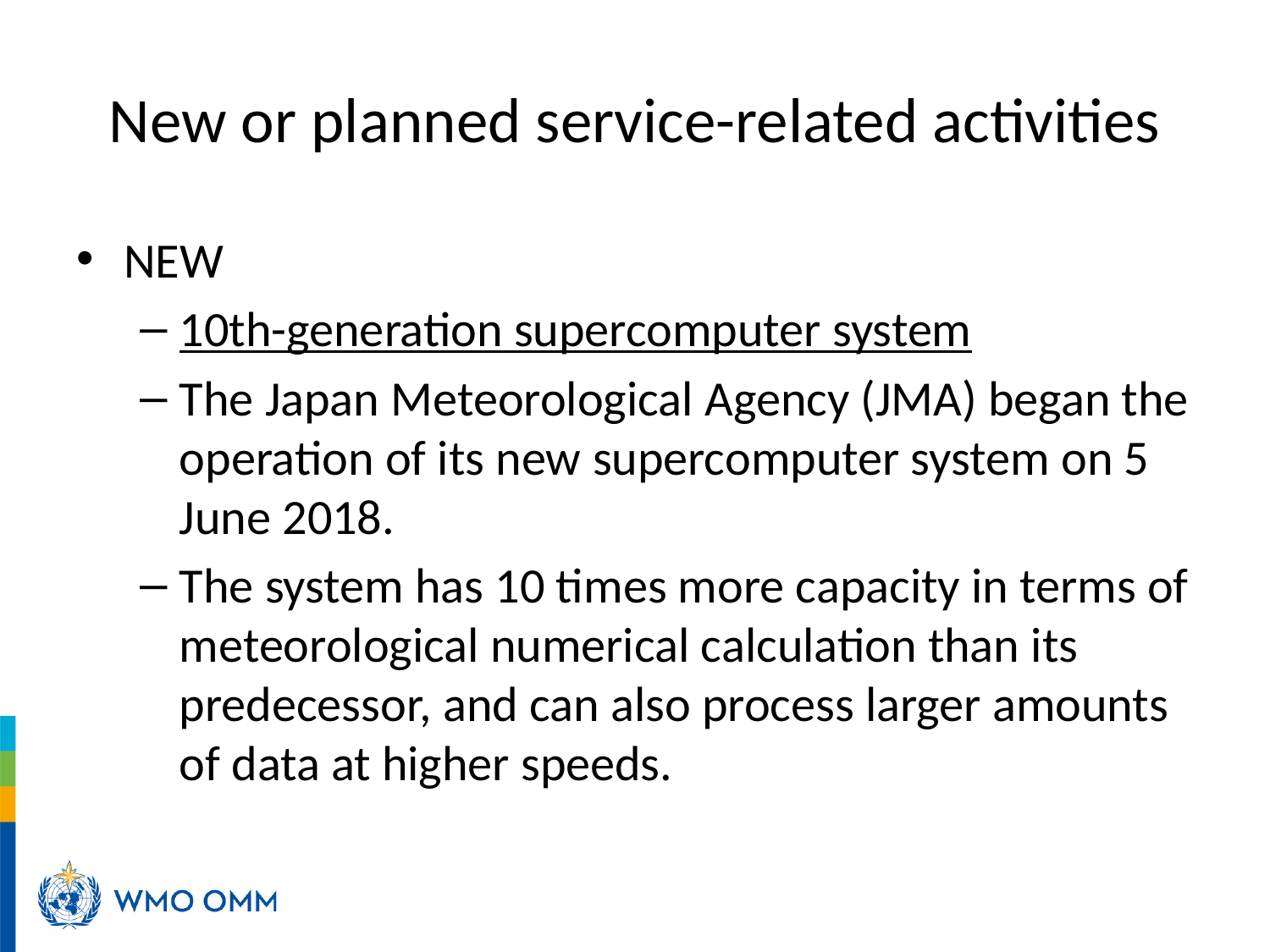

# New or planned service-related activities
NEW
10th-generation supercomputer system
The Japan Meteorological Agency (JMA) began the operation of its new supercomputer system on 5 June 2018.
The system has 10 times more capacity in terms of meteorological numerical calculation than its predecessor, and can also process larger amounts of data at higher speeds.